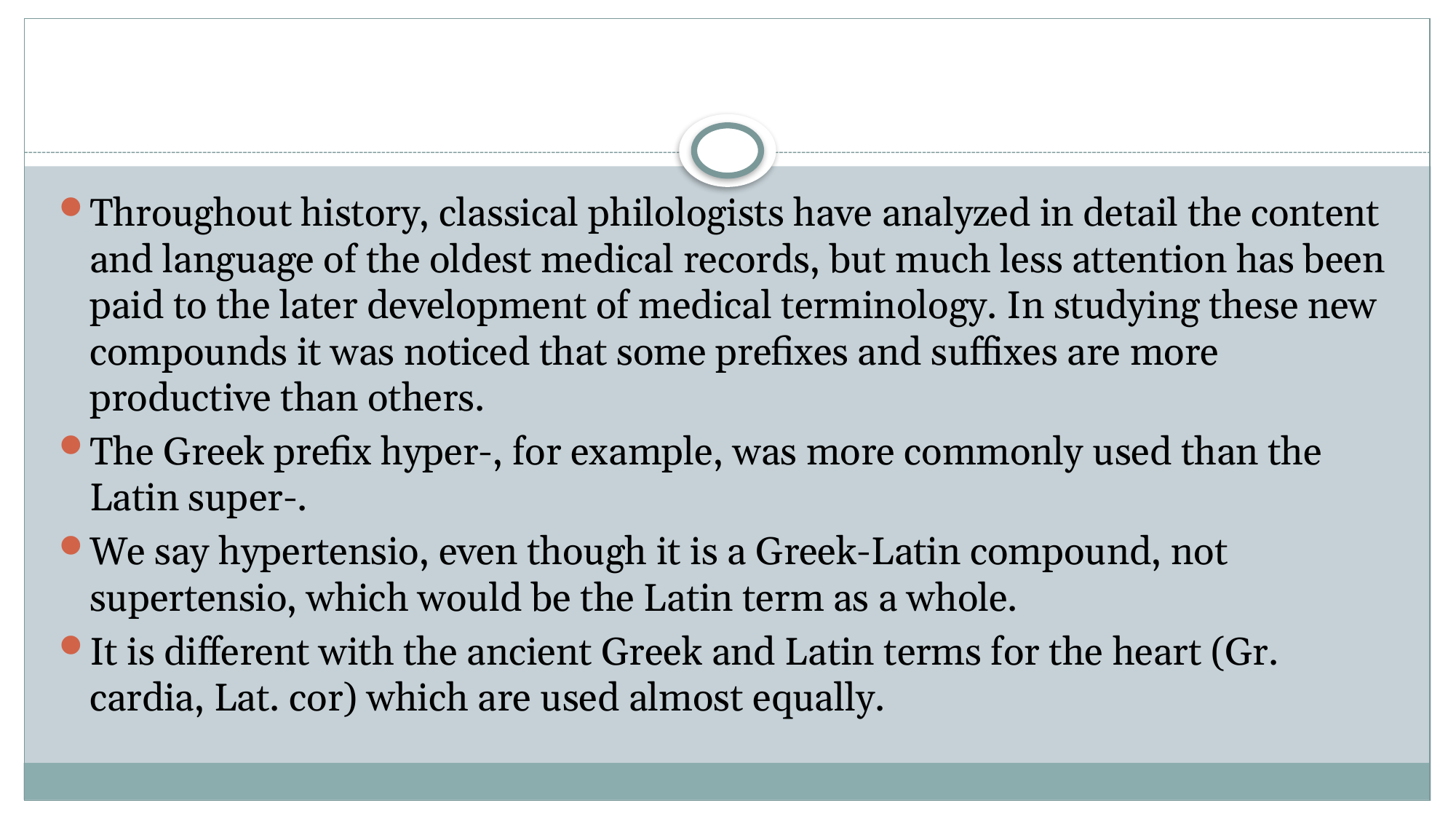

#
Throughout history, classical philologists have analyzed in detail the content and language of the oldest medical records, but much less attention has been paid to the later development of medical terminology. In studying these new compounds it was noticed that some prefixes and suffixes are more productive than others.
The Greek prefix hyper-, for example, was more commonly used than the Latin super-.
We say hypertensio, even though it is a Greek-Latin compound, not supertensio, which would be the Latin term as a whole.
It is different with the ancient Greek and Latin terms for the heart (Gr. cardia, Lat. cor) which are used almost equally.